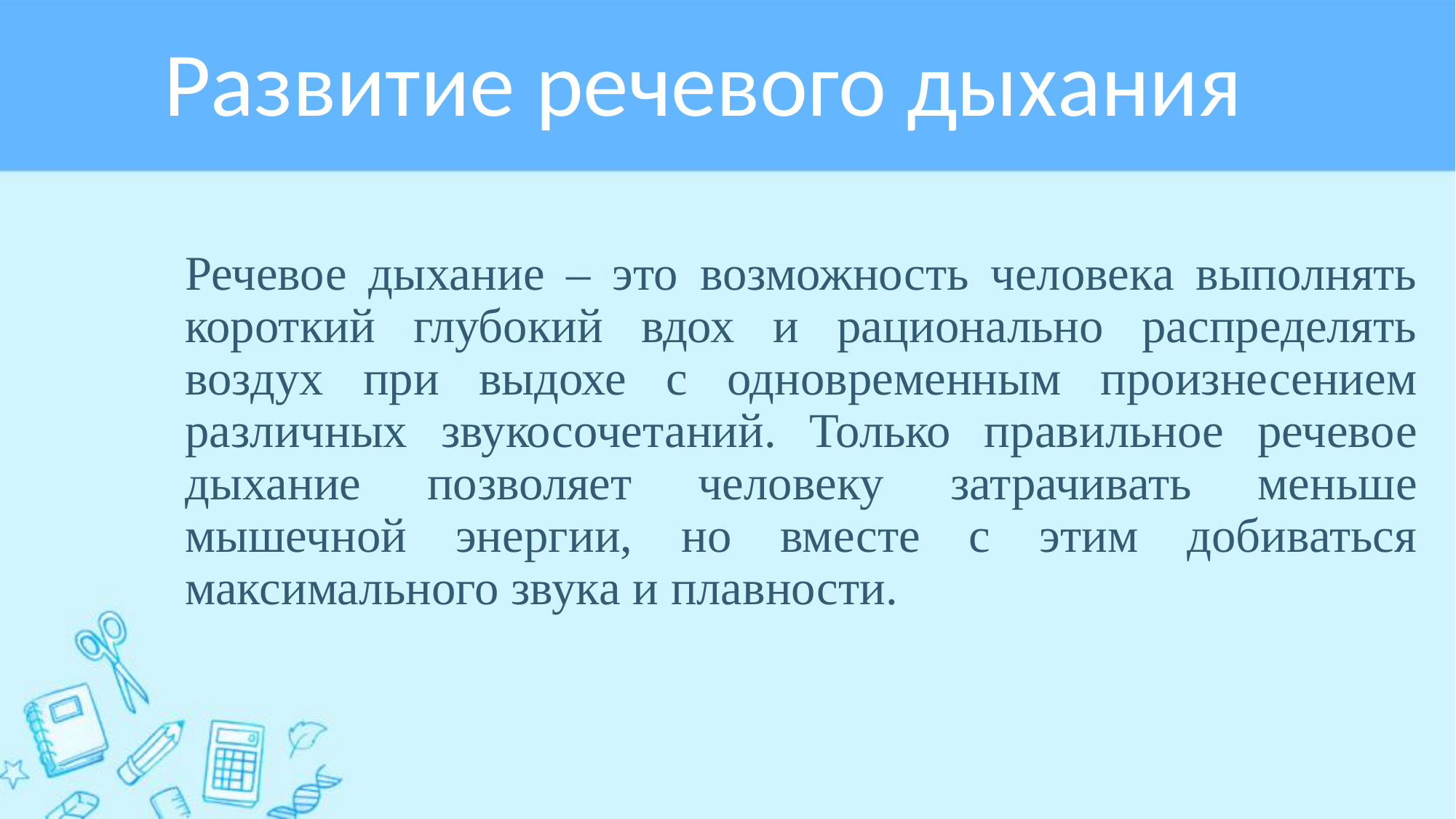

# Развитие речевого дыхания
Речевое дыхание – это возможность человека выполнять короткий глубокий вдох и рационально распределять воздух при выдохе с одновременным произнесением различных звукосочетаний. Только правильное речевое дыхание позволяет человеку затрачивать меньше мышечной энергии, но вместе с этим добиваться максимального звука и плавности.